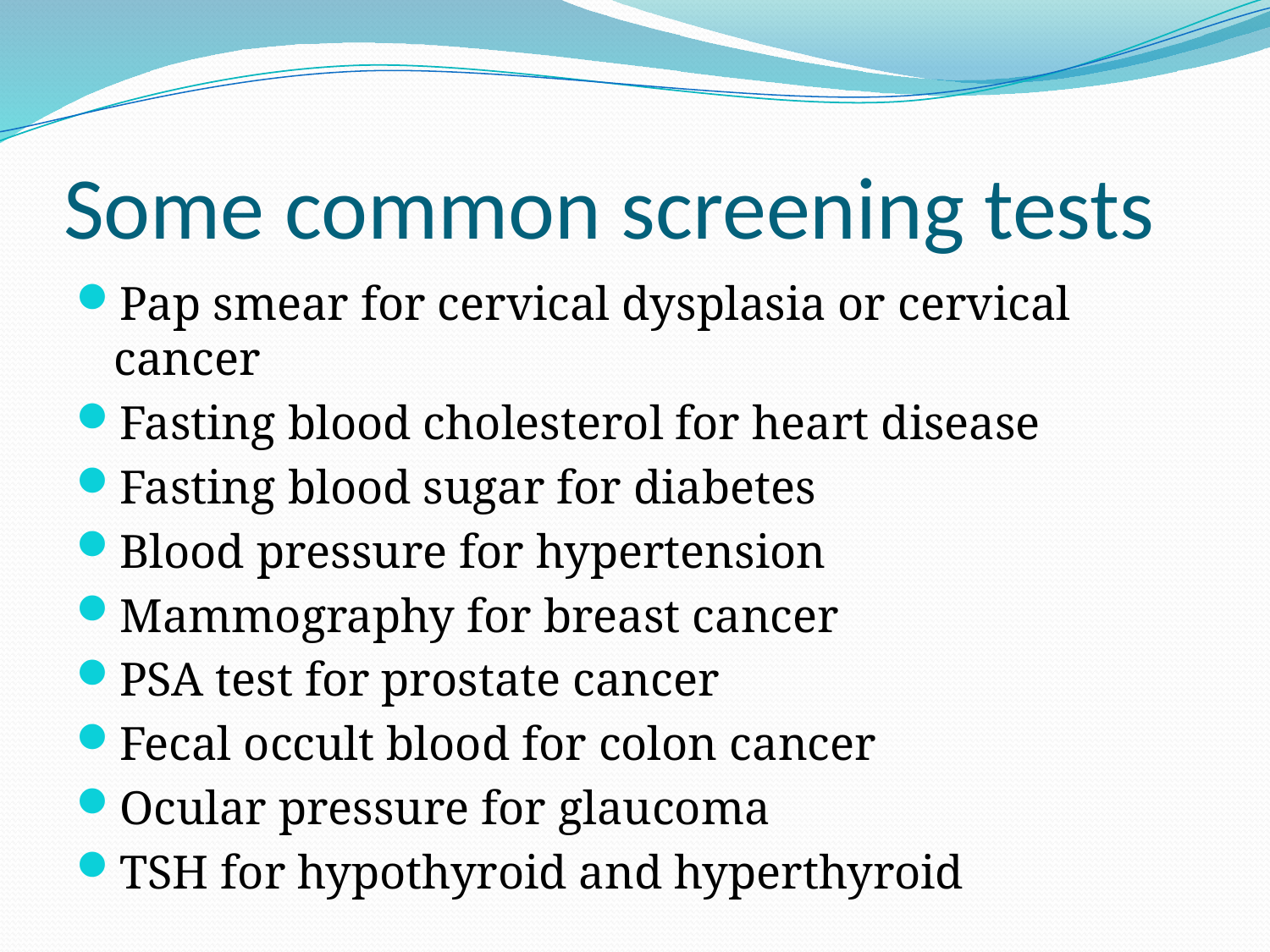

# Some common screening tests
Pap smear for cervical dysplasia or cervical cancer
Fasting blood cholesterol for heart disease
Fasting blood sugar for diabetes
Blood pressure for hypertension
Mammography for breast cancer
PSA test for prostate cancer
Fecal occult blood for colon cancer
Ocular pressure for glaucoma
TSH for hypothyroid and hyperthyroid